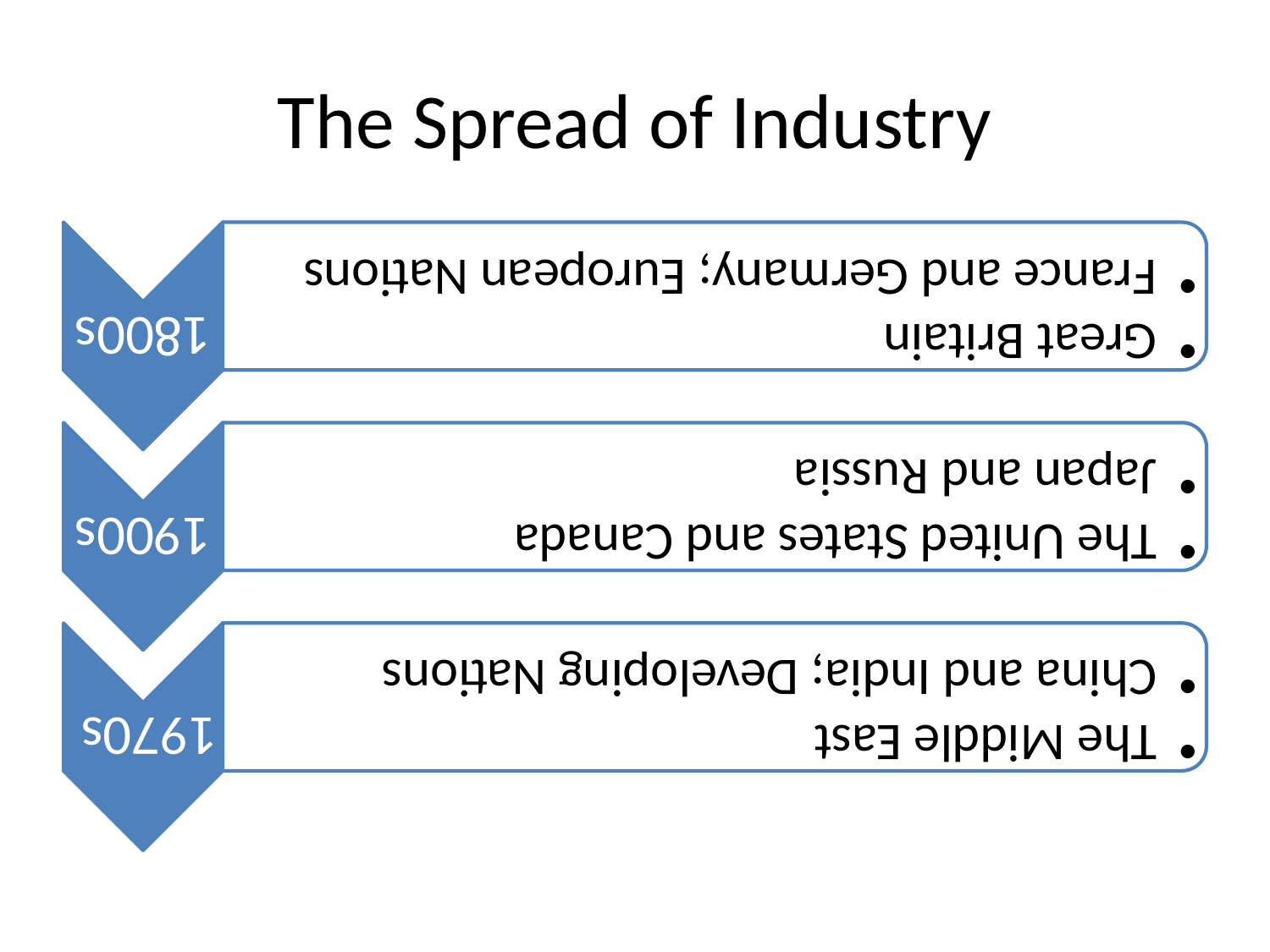

# The Spread of Industry
1800s
Great Britain
France and Germany; European Nations
1900s
The United States and Canada
Japan and Russia
1970s
The Middle East
China and India; Developing Nations